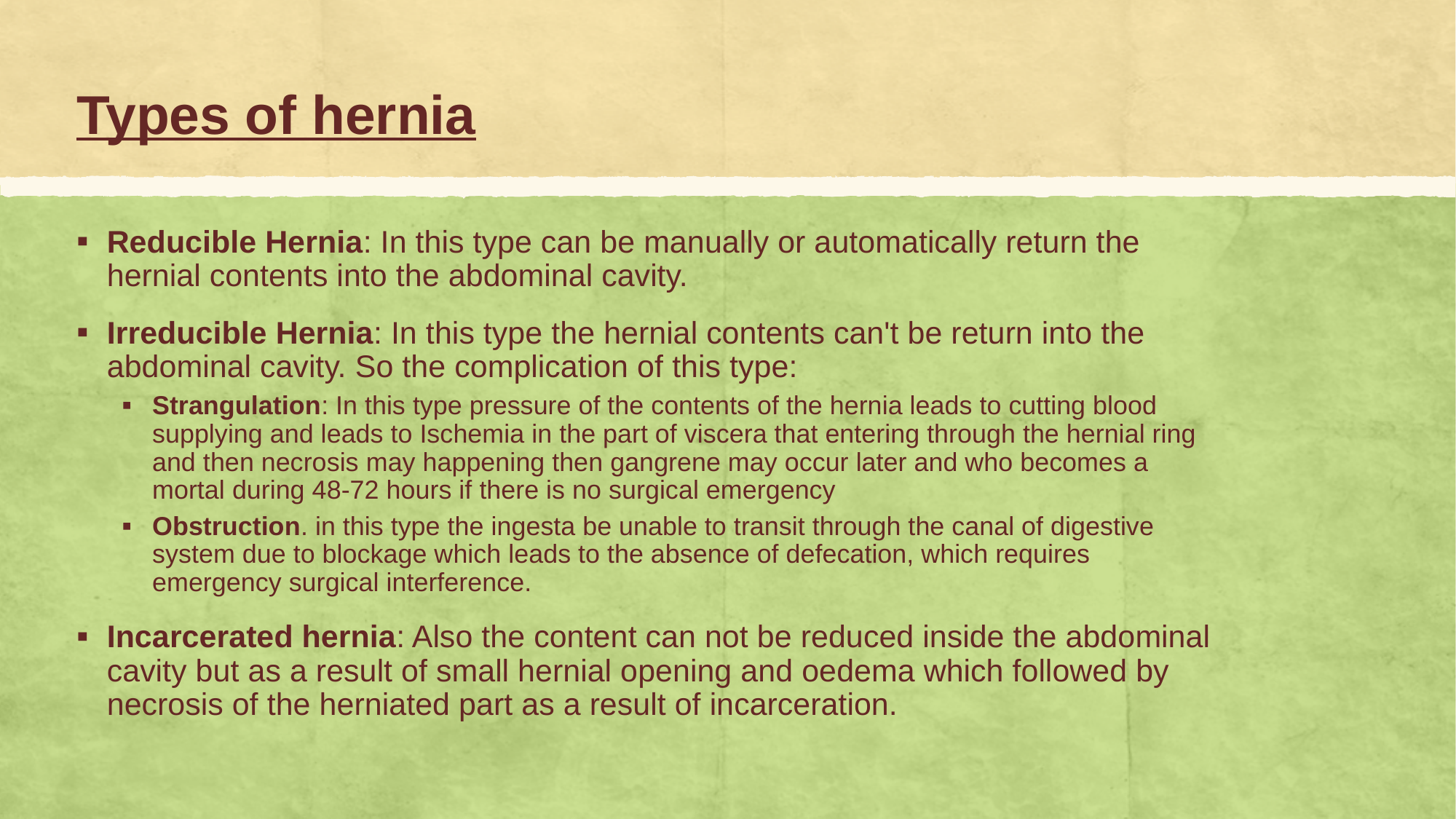

# Types of hernia
Reducible Hernia: In this type can be manually or automatically return the hernial contents into the abdominal cavity.
Irreducible Hernia: In this type the hernial contents can't be return into the abdominal cavity. So the complication of this type:
Strangulation: In this type pressure of the contents of the hernia leads to cutting blood supplying and leads to Ischemia in the part of viscera that entering through the hernial ring and then necrosis may happening then gangrene may occur later and who becomes a mortal during 48-72 hours if there is no surgical emergency
Obstruction. in this type the ingesta be unable to transit through the canal of digestive system due to blockage which leads to the absence of defecation, which requires emergency surgical interference.
Incarcerated hernia: Also the content can not be reduced inside the abdominal cavity but as a result of small hernial opening and oedema which followed by necrosis of the herniated part as a result of incarceration.